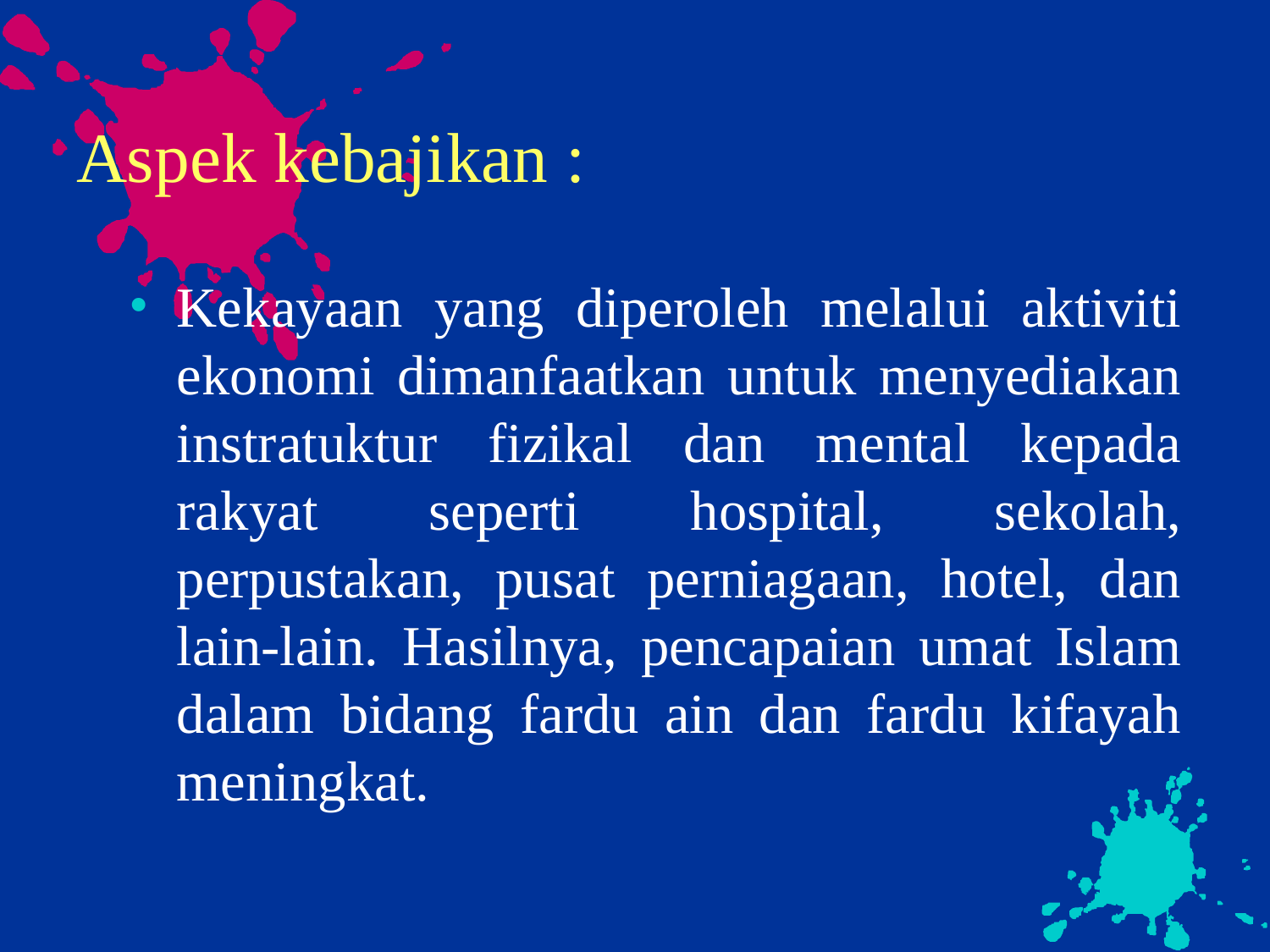

# Aspek kebajikan :
Kekayaan yang diperoleh melalui aktiviti ekonomi dimanfaatkan untuk menyediakan instratuktur fizikal dan mental kepada rakyat seperti hospital, sekolah, perpustakan, pusat perniagaan, hotel, dan lain-lain. Hasilnya, pencapaian umat Islam dalam bidang fardu ain dan fardu kifayah meningkat.